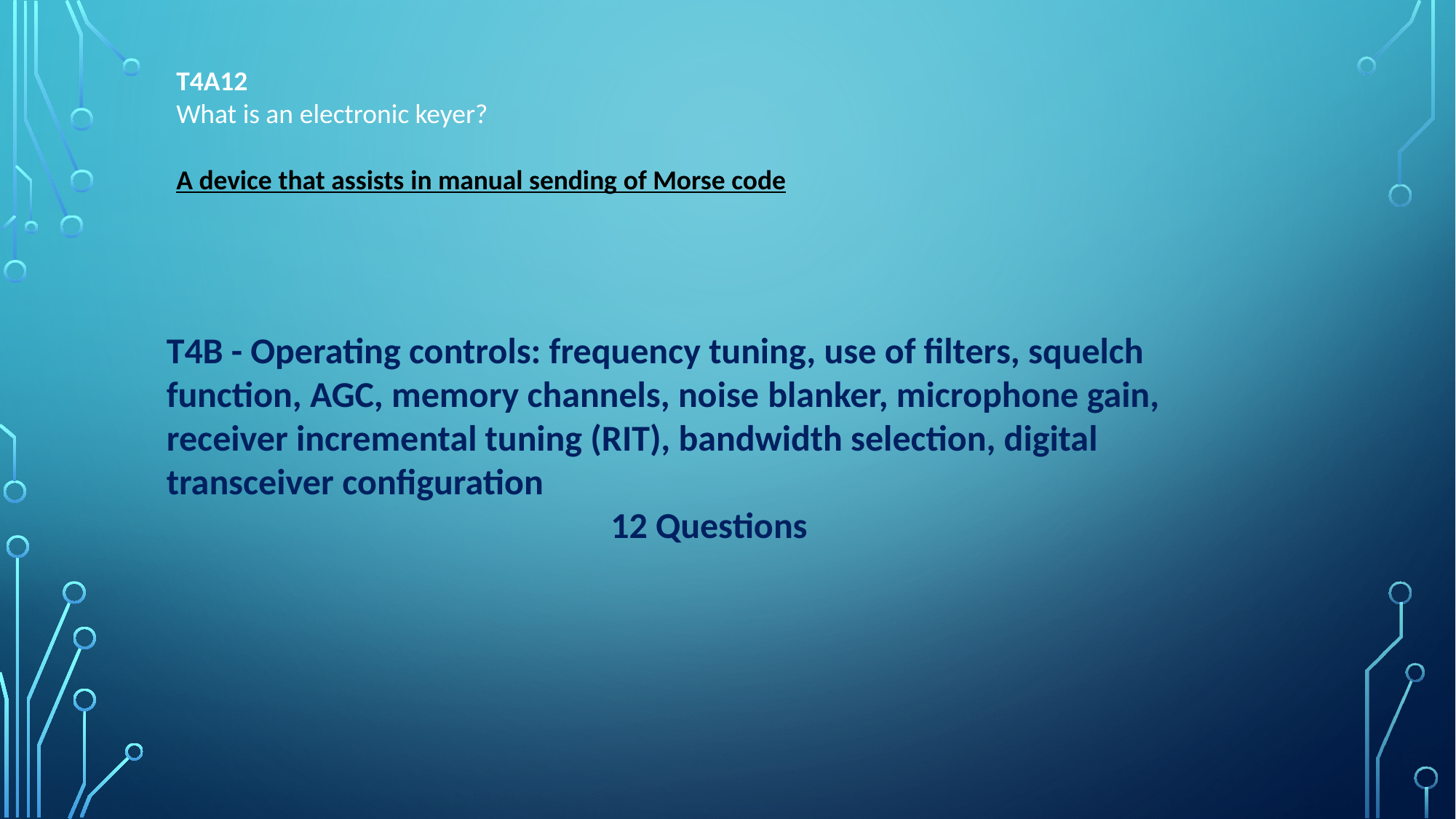

T4A12
What is an electronic keyer?

A device that assists in manual sending of Morse code
T4B - Operating controls: frequency tuning, use of filters, squelch function, AGC, memory channels, noise blanker, microphone gain, receiver incremental tuning (RIT), bandwidth selection, digital transceiver configuration
12 Questions